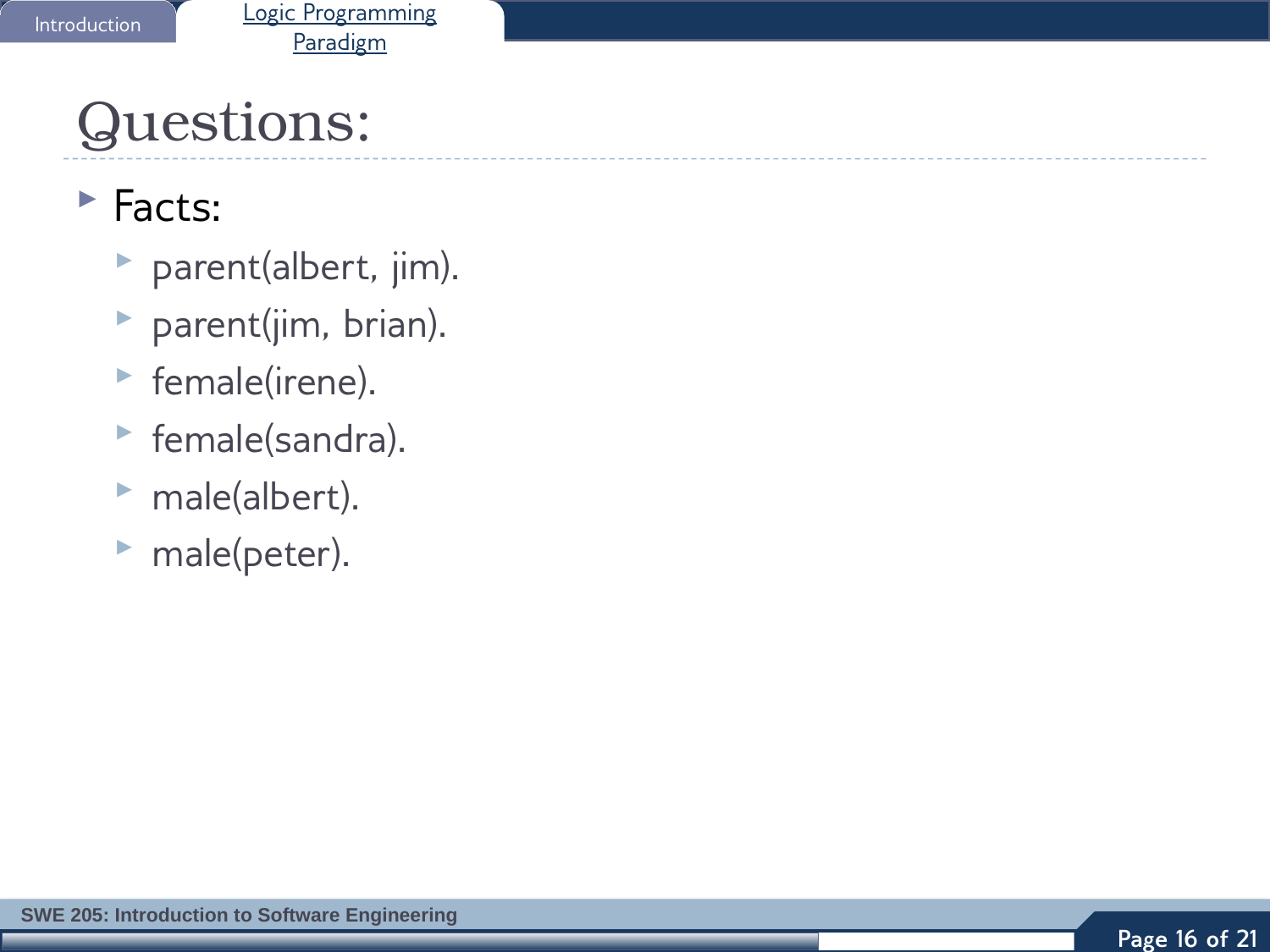

Introduction
Logic Programming Paradigm
# Questions:
Facts:
parent(albert, jim).
parent(jim, brian).
female(irene).
female(sandra).
male(albert).
male(peter).

17
Page 16 of 21